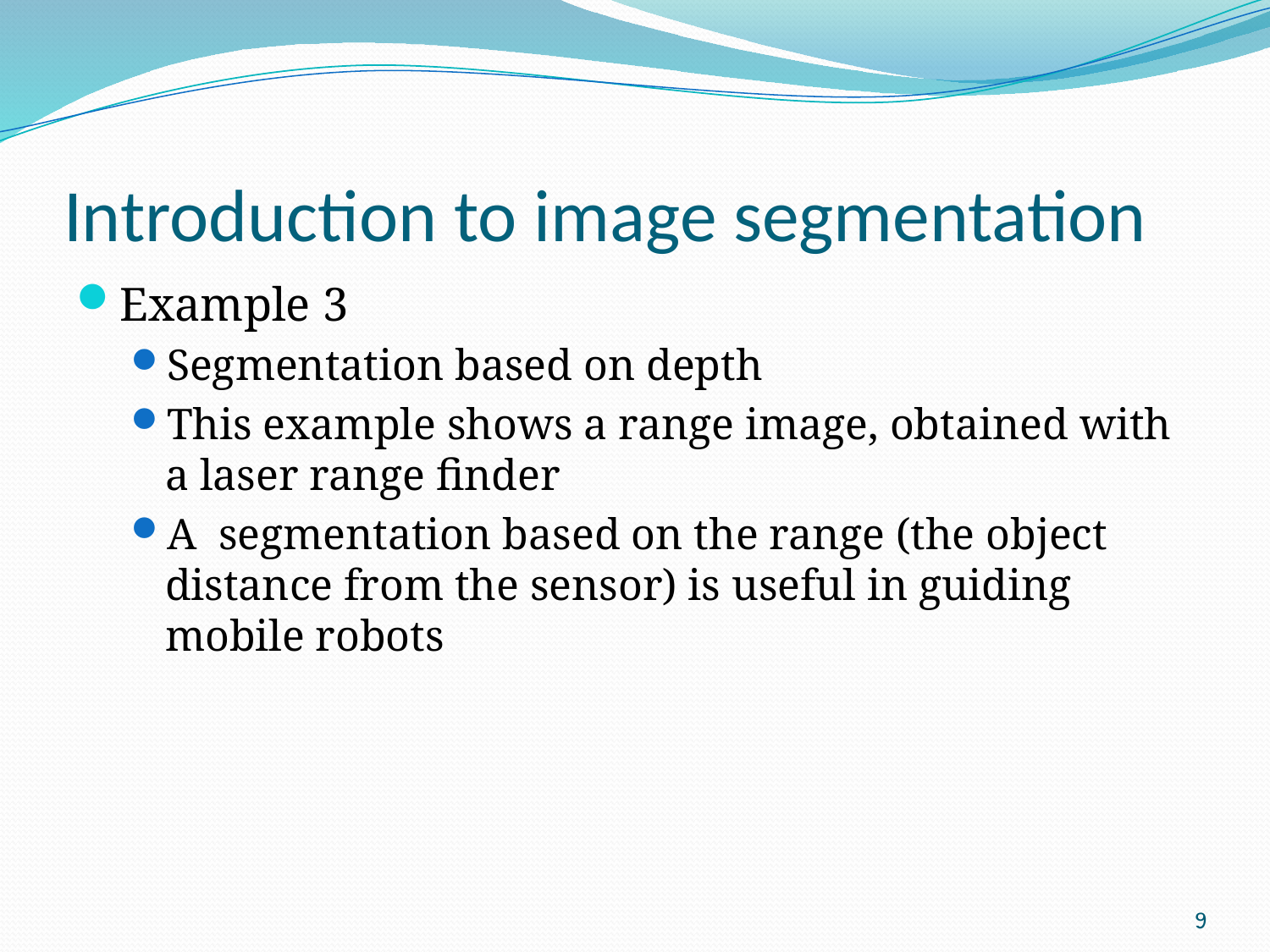

# Introduction to image segmentation
Example 3
Segmentation based on depth
This example shows a range image, obtained with a laser range finder
A  segmentation based on the range (the object distance from the sensor) is useful in guiding mobile robots

9